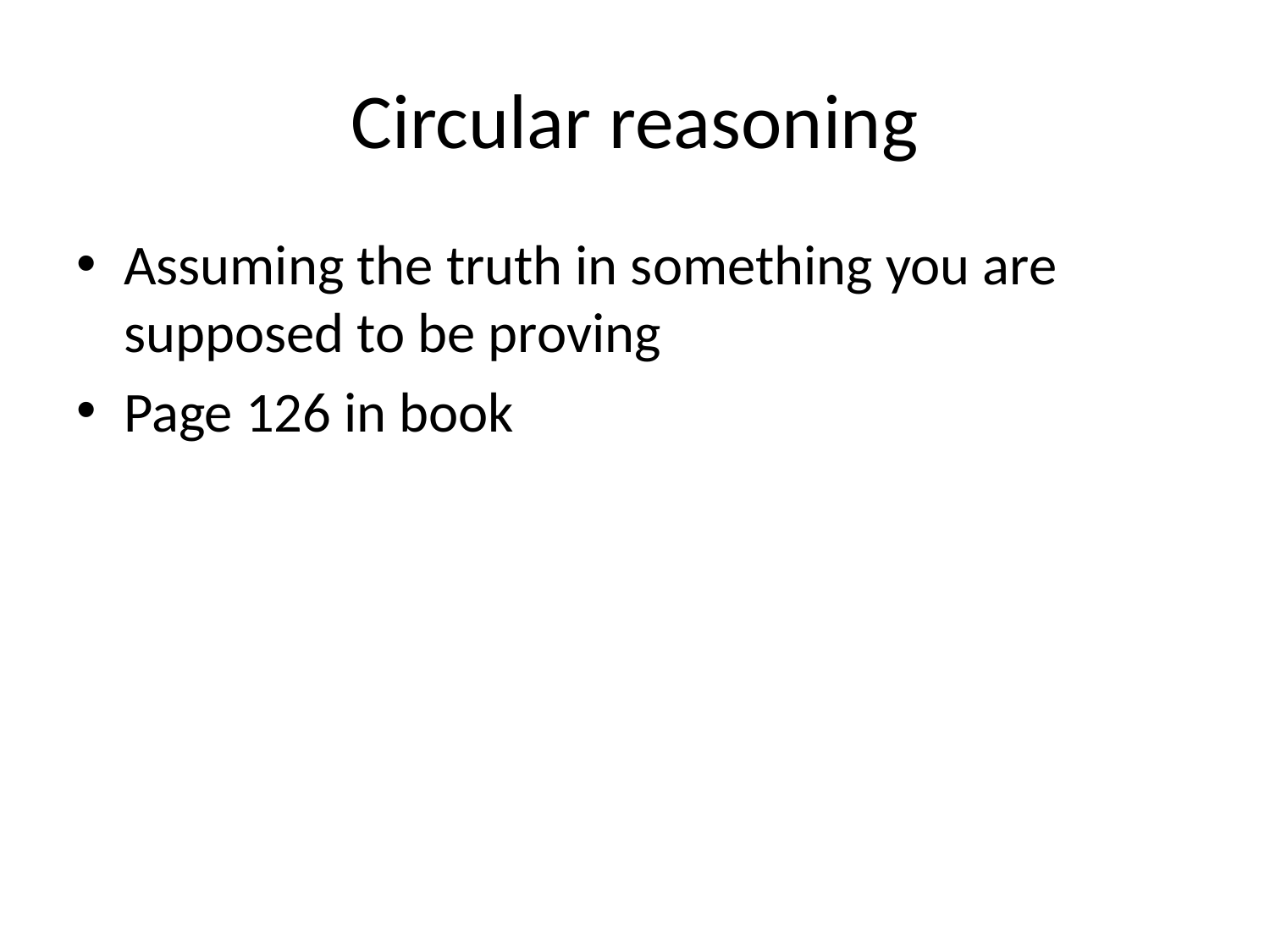

# Circular reasoning
Assuming the truth in something you are supposed to be proving
Page 126 in book